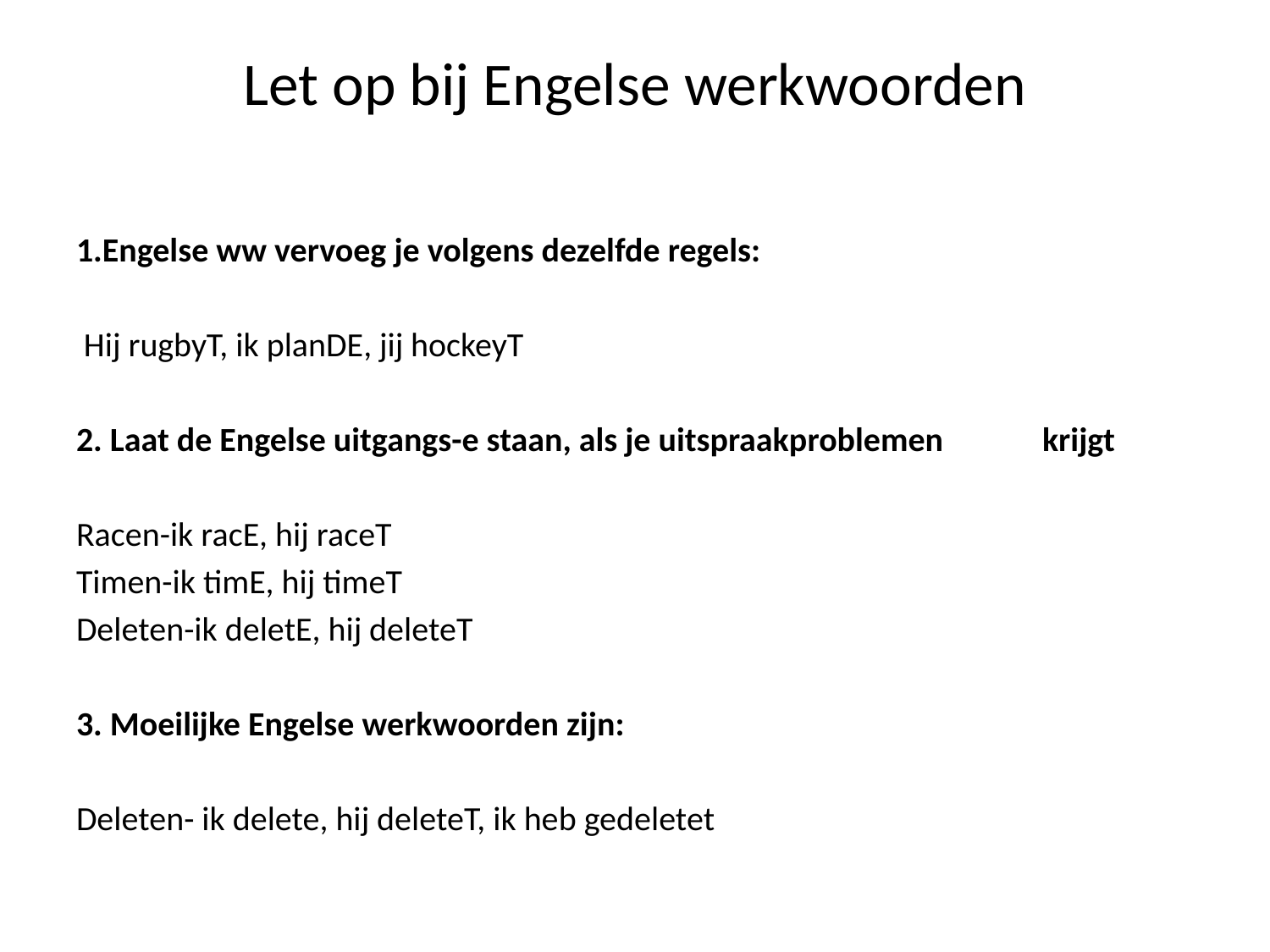

# Let op bij Engelse werkwoorden
1.Engelse ww vervoeg je volgens dezelfde regels:

 Hij rugbyT, ik planDE, jij hockeyT

2. Laat de Engelse uitgangs-e staan, als je uitspraakproblemen             krijgt

Racen-ik racE, hij raceT
Timen-ik timE, hij timeT
Deleten-ik deletE, hij deleteT

3. Moeilijke Engelse werkwoorden zijn:

Deleten- ik delete, hij deleteT, ik heb gedeletet